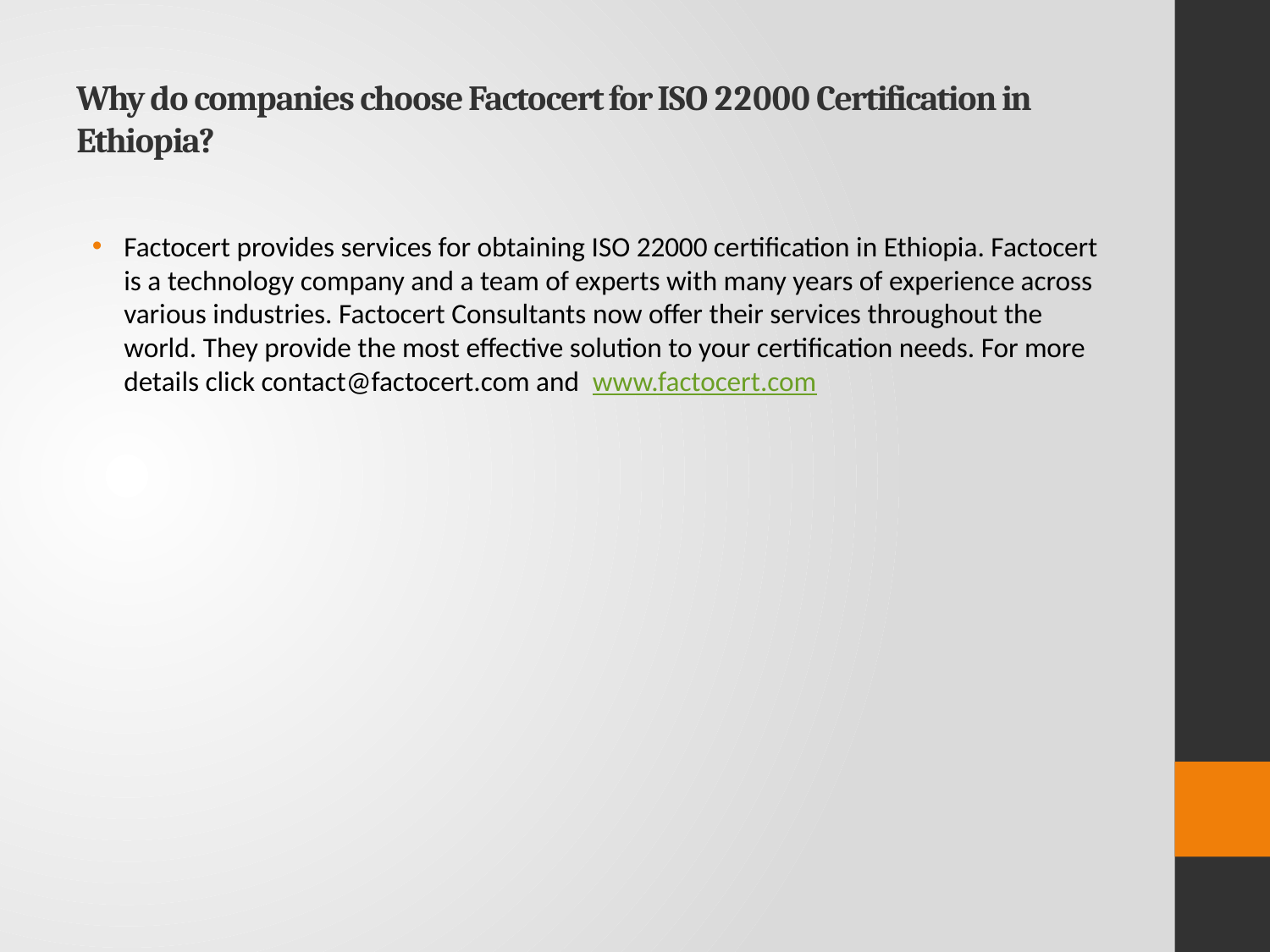

# Why do companies choose Factocert for ISO 22000 Certification in Ethiopia?
Factocert provides services for obtaining ISO 22000 certification in Ethiopia. Factocert is a technology company and a team of experts with many years of experience across various industries. Factocert Consultants now offer their services throughout the world. They provide the most effective solution to your certification needs. For more details click contact@factocert.com and  www.factocert.com